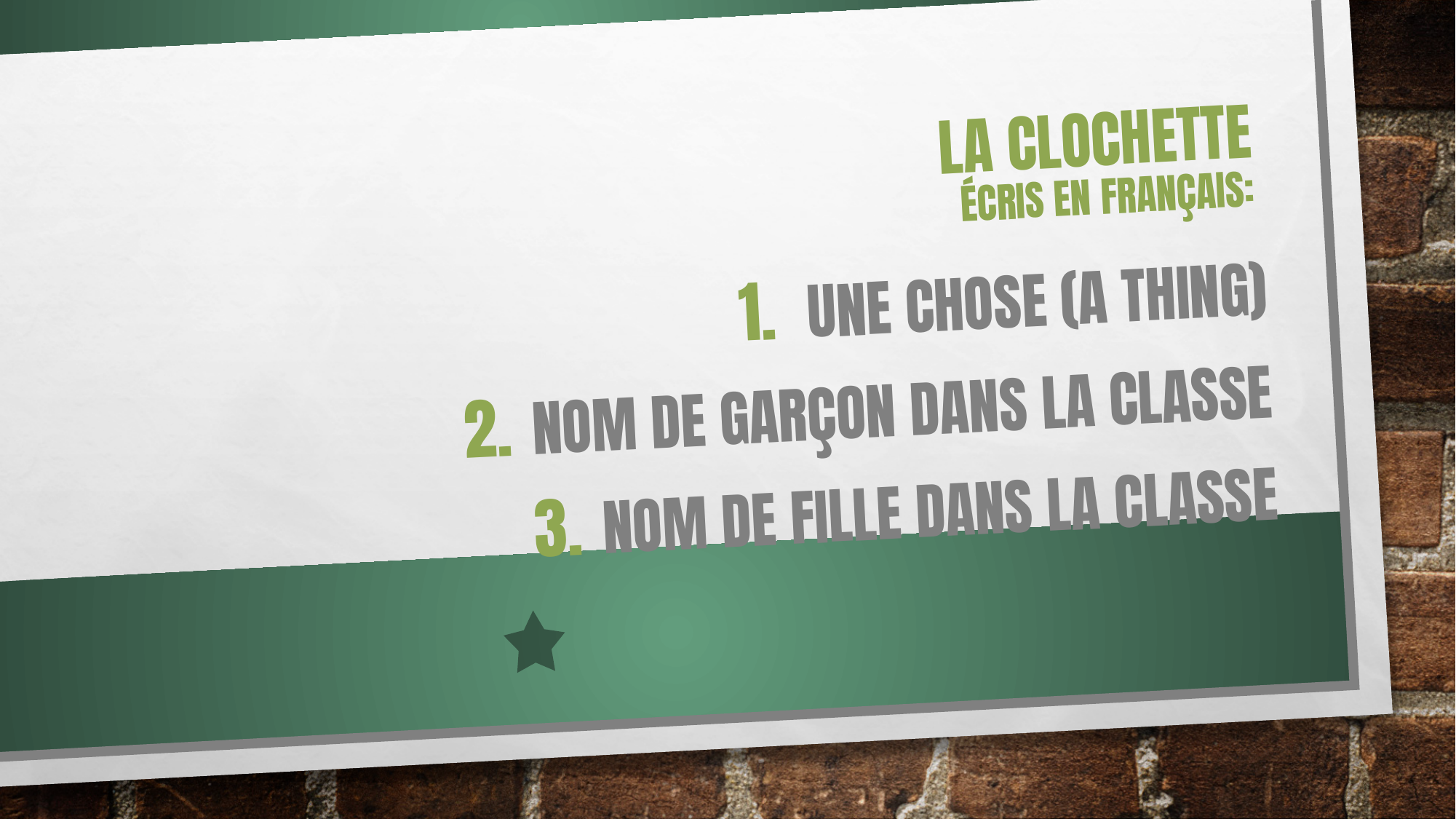

# LA CLOCHETTE écris en français:
 une chose (a thing)
 Nom de garçon dans la classe
 nom de fille dans la classe